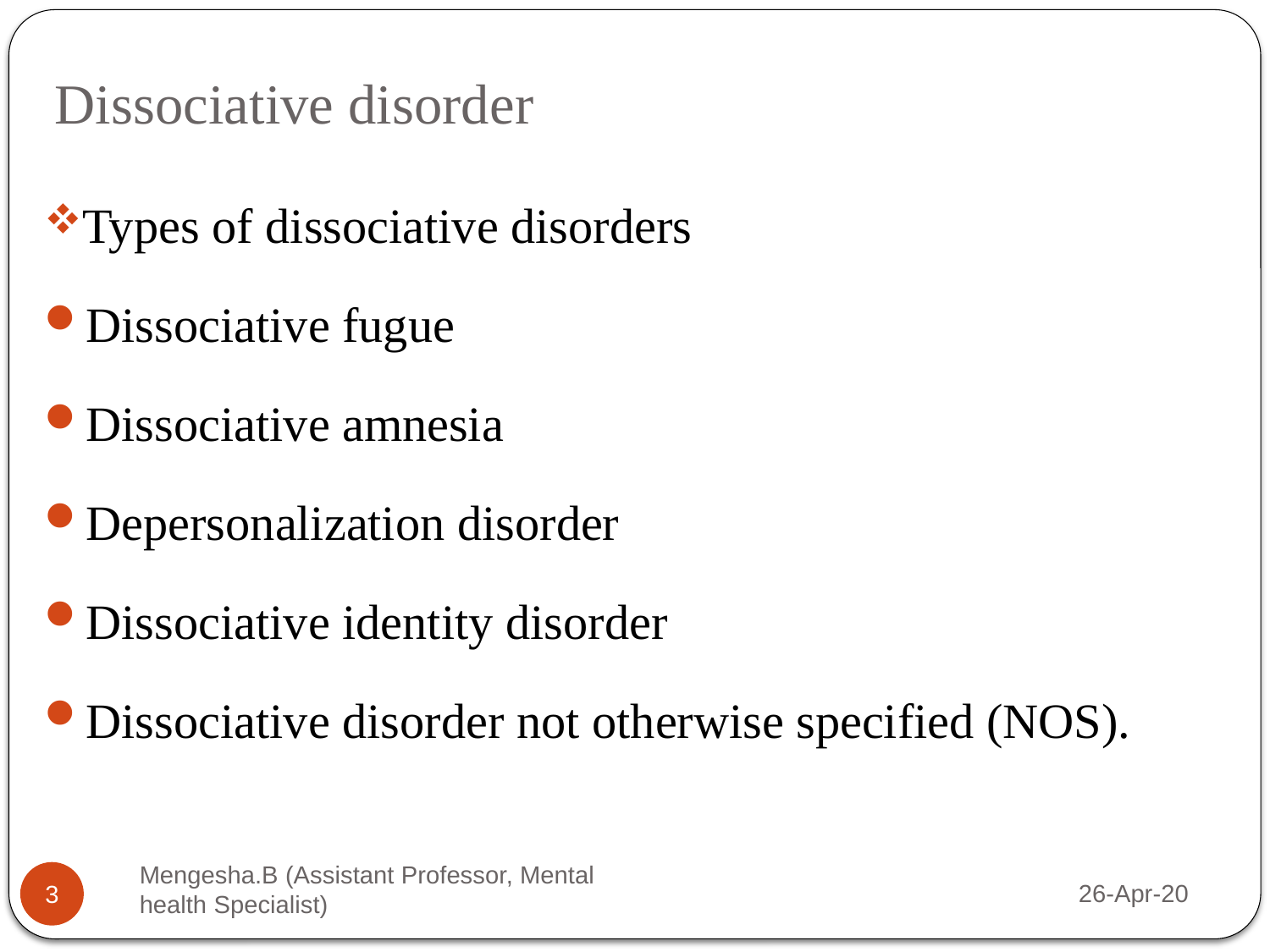

# Dissociative disorder
Types of dissociative disorders
Dissociative fugue
Dissociative amnesia
Depersonalization disorder
Dissociative identity disorder
Dissociative disorder not otherwise specified (NOS).

Mengesha.B (Assistant Professor, Mental health Specialist)
26-Apr-20
3